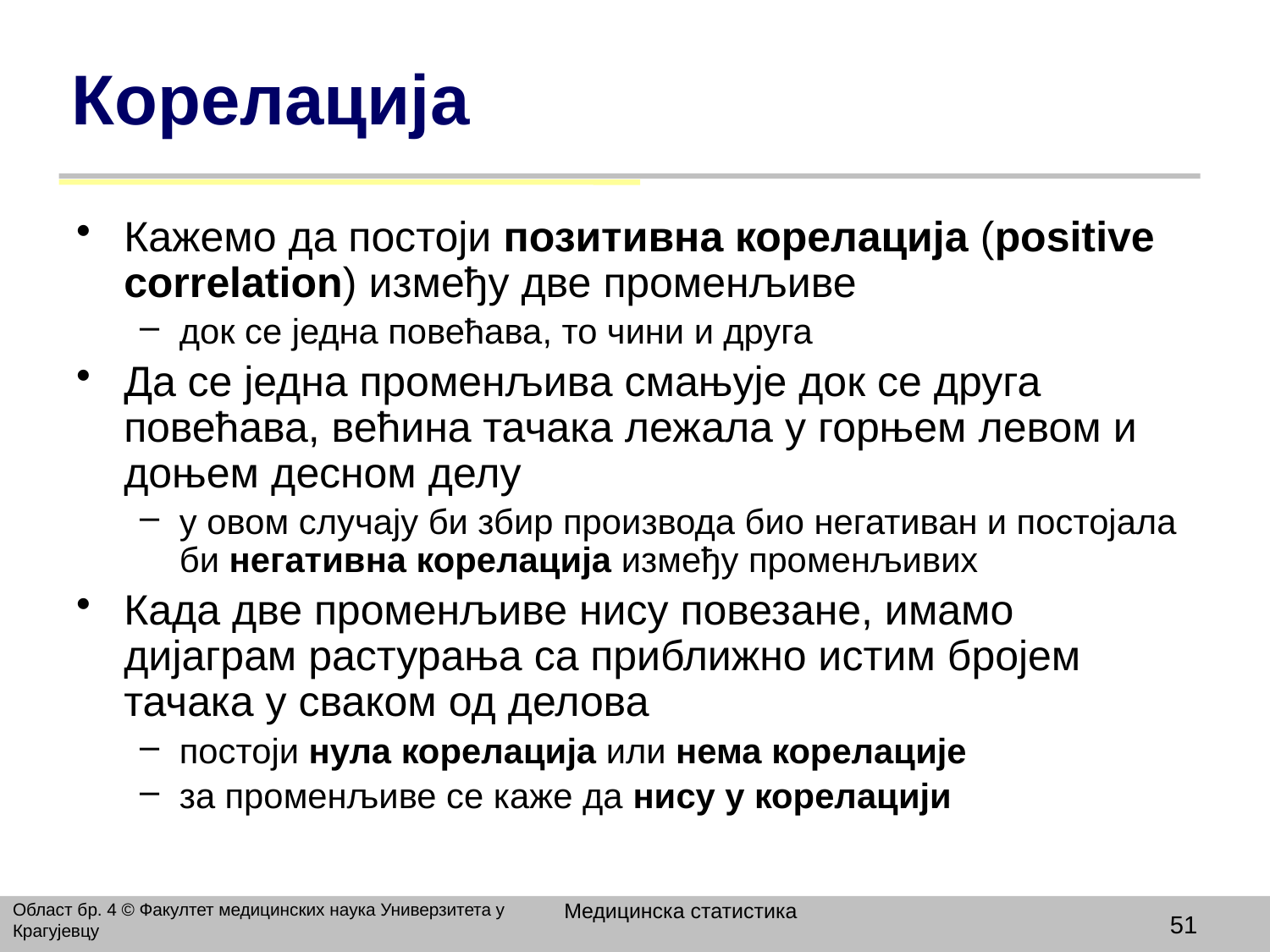

# Корелација
Кажемо да постоји позитивна корелација (positive correlation) између две променљиве
док се једна повећава, то чини и друга
Да се једна променљива смањује док се друга повећава, већина тачака лежала у горњем левом и доњем десном делу
у овом случају би збир производа био негативан и постојала би негативна корелација између променљивих
Када две променљиве нису повезане, имамо дијаграм растурања са приближно истим бројем тачака у сваком од делова
постоји нула корелација или нема корелације
за променљиве се каже да нису у корелацији
Медицинска статистика
Област бр. 4 © Факултет медицинских наука Универзитета у Крагујевцу
51